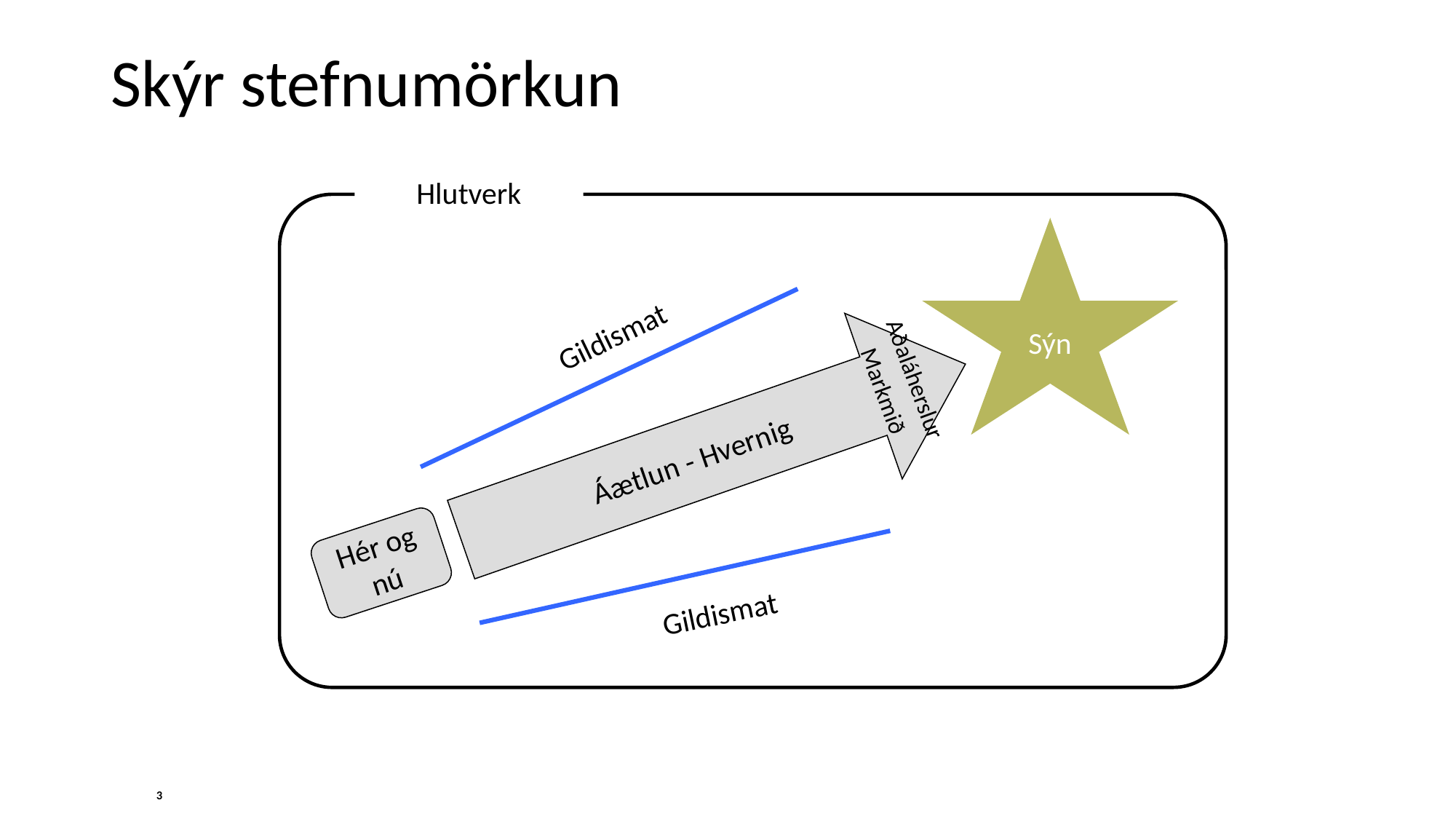

# Skýr stefnumörkun
Hlutverk

Sýn

Gildismat
Aðaláherslur
Markmið
Áætlun - Hvernig
Hér og nú

Gildismat
3